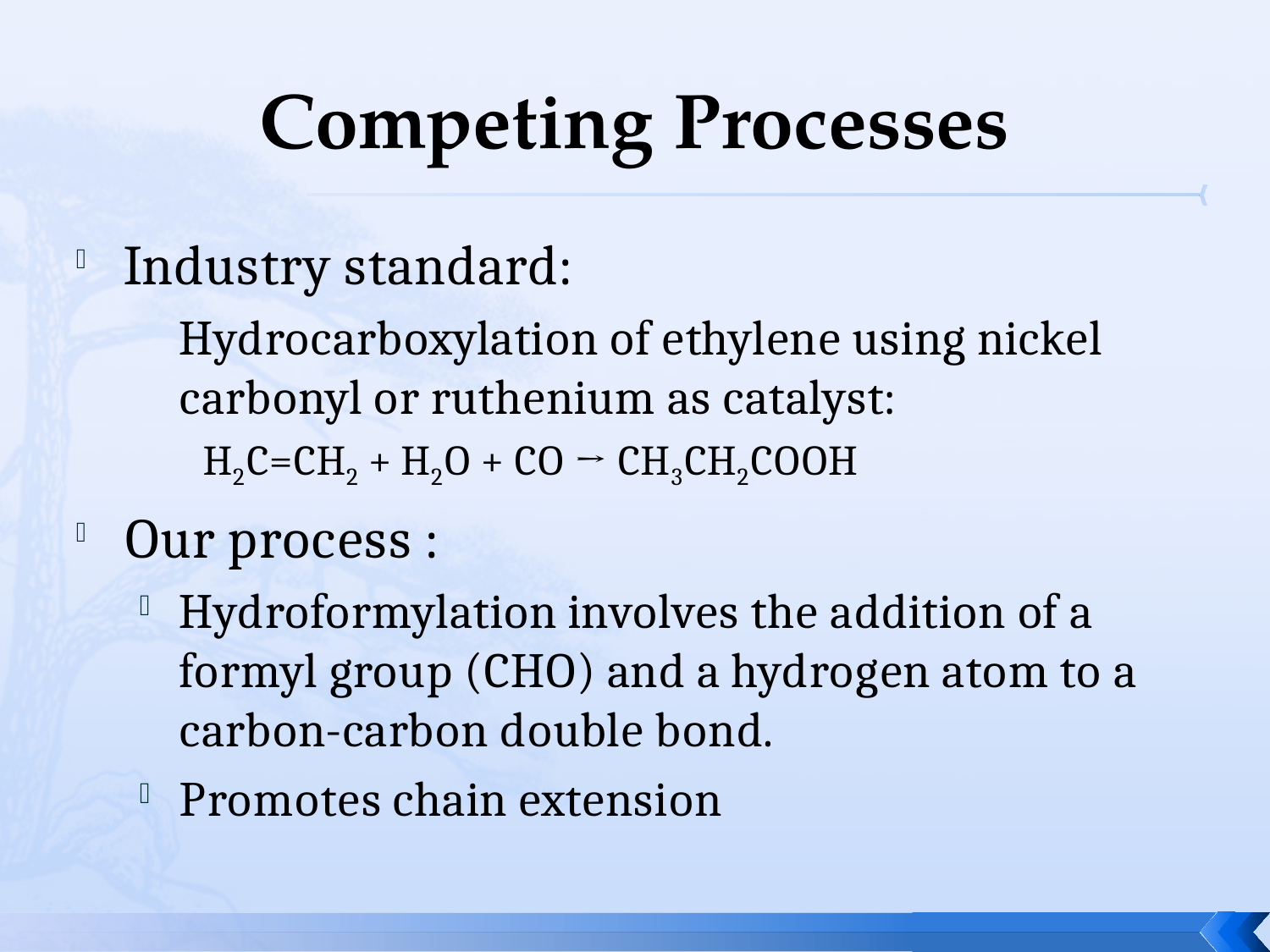

# Competing Processes
Industry standard:
	Hydrocarboxylation of ethylene using nickel carbonyl or ruthenium as catalyst:
H2C=CH2 + H2O + CO → CH3CH2COOH
Our process :
Hydroformylation involves the addition of a formyl group (CHO) and a hydrogen atom to a carbon-carbon double bond.
Promotes chain extension